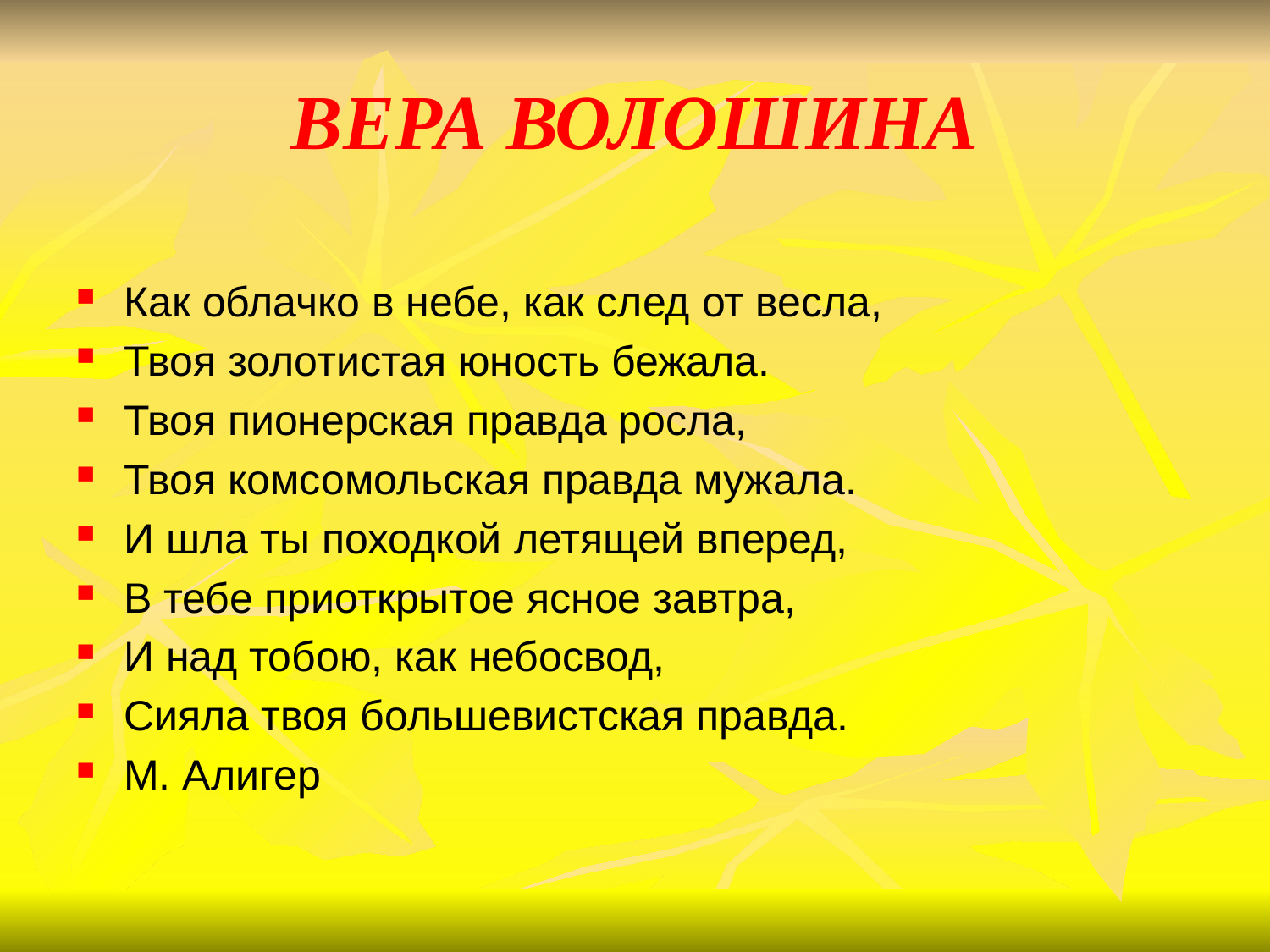

# Вера Волошина
Как облачко в небе, как след от весла,
Твоя золотистая юность бежала.
Твоя пионерская правда росла,
Твоя комсомольская правда мужала.
И шла ты походкой летящей вперед,
В тебе приоткрытое ясное завтра,
И над тобою, как небосвод,
Сияла твоя большевистская правда.
М. Алигер